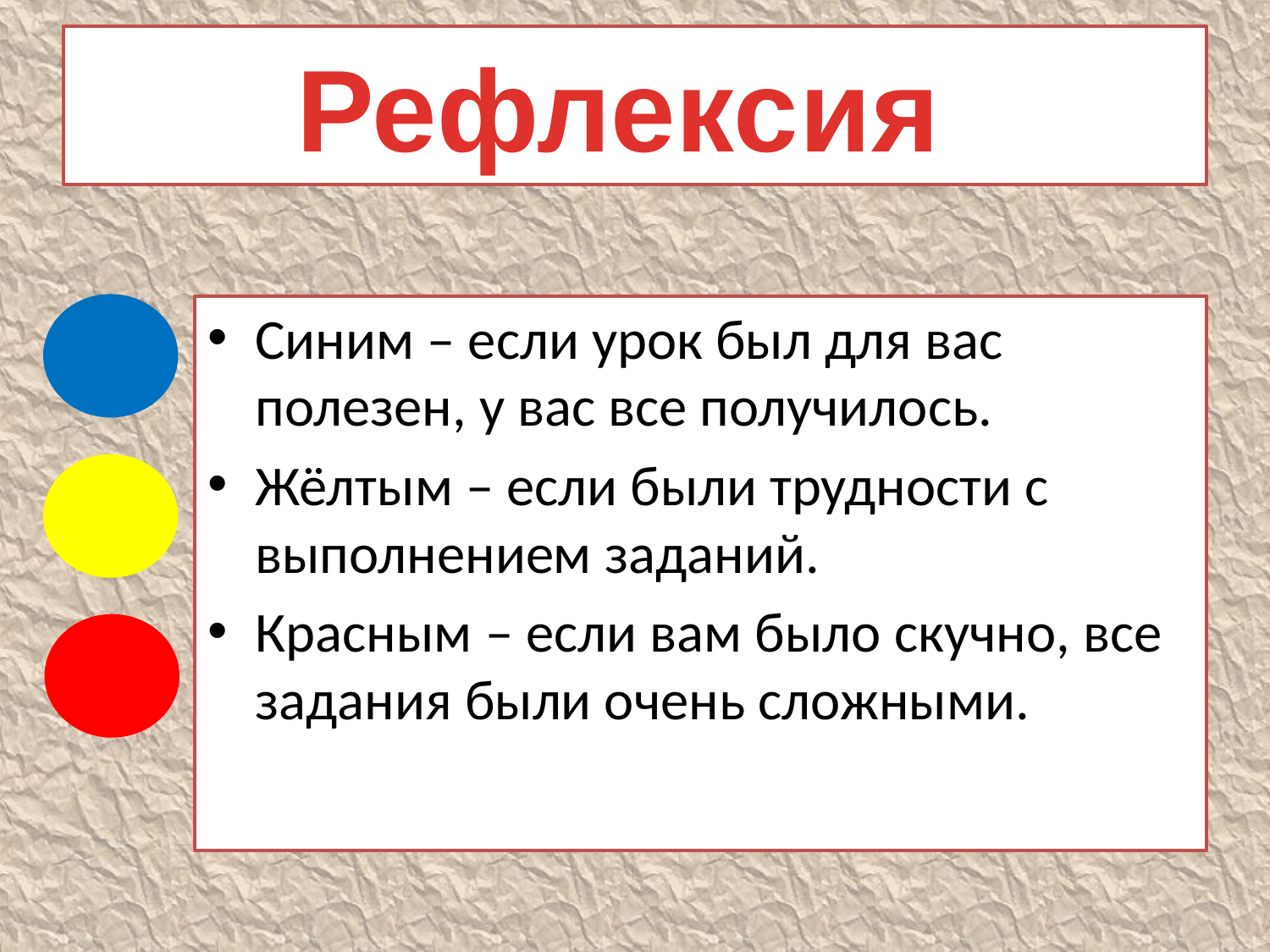

Рефлексия
#

Синим – если урок был для вас полезен, у вас все получилось.
Жёлтым – если были трудности с выполнением заданий.
Красным – если вам было скучно, все задания были очень сложными.